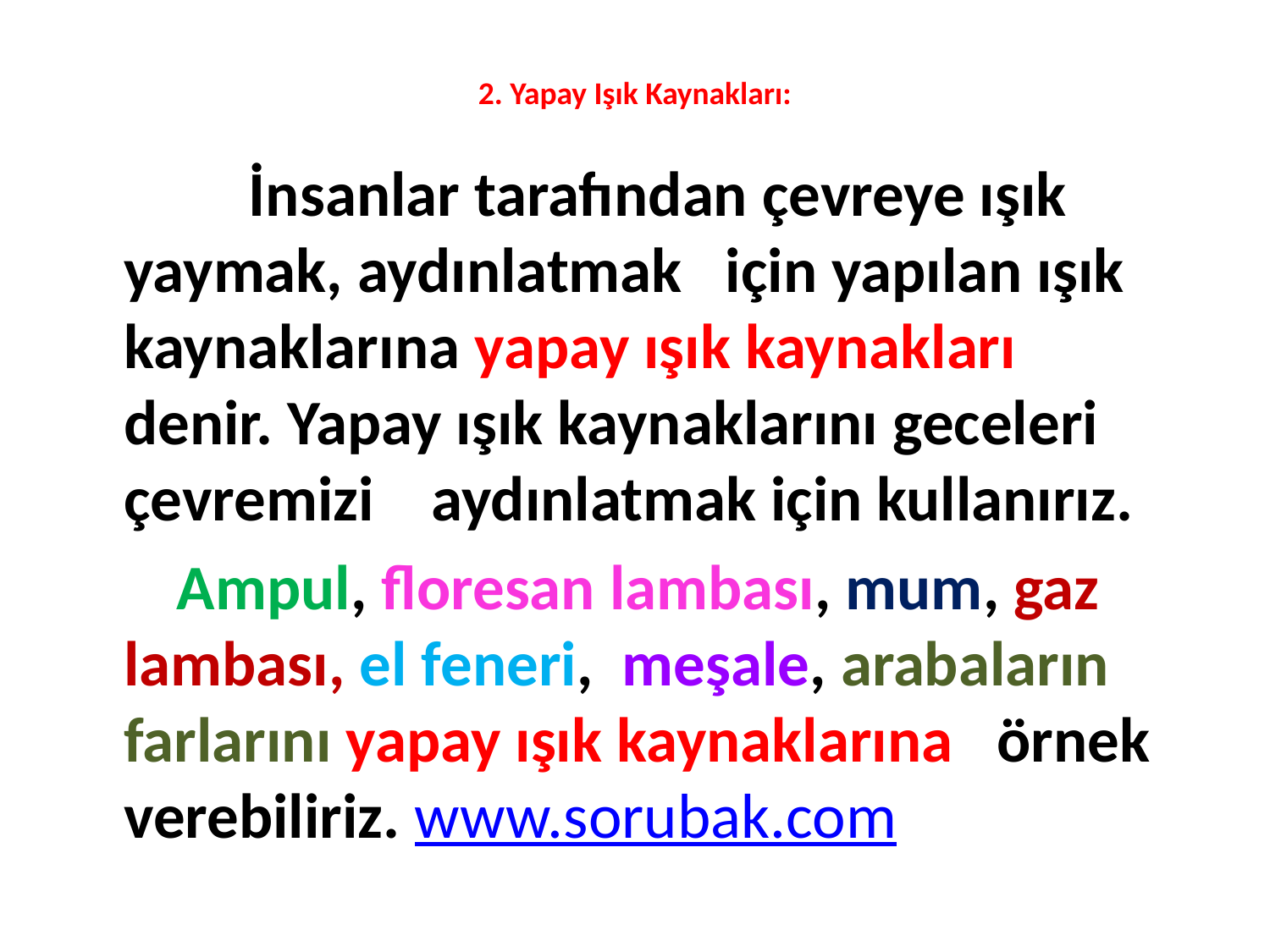

# 2. Yapay Işık Kaynakları:
            İnsanlar tarafından çevreye ışık yaymak, aydınlatmak   için yapılan ışık kaynaklarına yapay ışık kaynakları     denir. Yapay ışık kaynaklarını geceleri çevremizi    aydınlatmak için kullanırız.
       Ampul, floresan lambası, mum, gaz lambası, el feneri,  meşale, arabaların farlarını yapay ışık kaynaklarına   örnek verebiliriz. www.sorubak.com